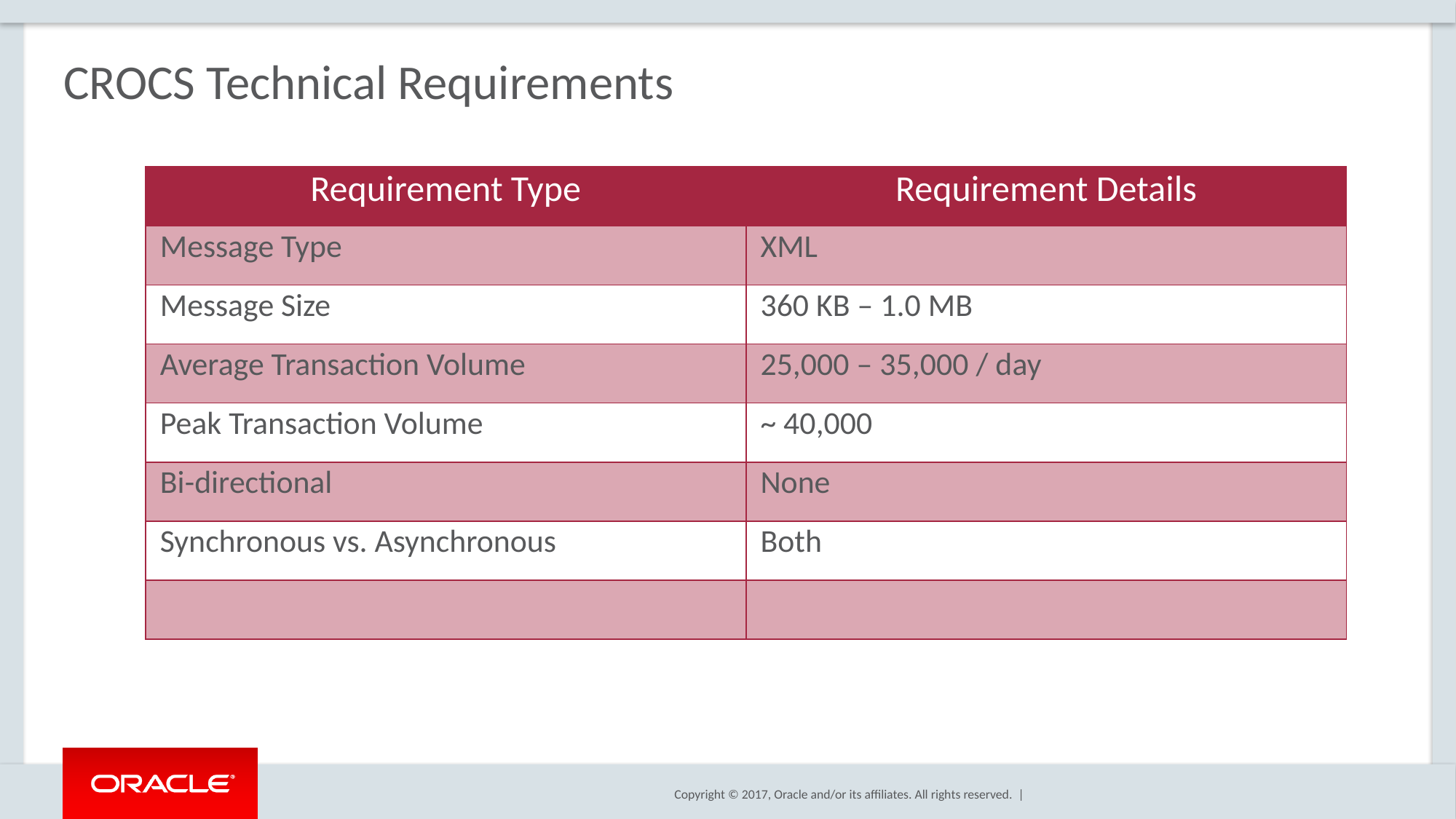

# CROCS Technical Requirements
| Requirement Type | Requirement Details |
| --- | --- |
| Message Type | XML |
| Message Size | 360 KB – 1.0 MB |
| Average Transaction Volume | 25,000 – 35,000 / day |
| Peak Transaction Volume | ~ 40,000 |
| Bi-directional | None |
| Synchronous vs. Asynchronous | Both |
|  |  |